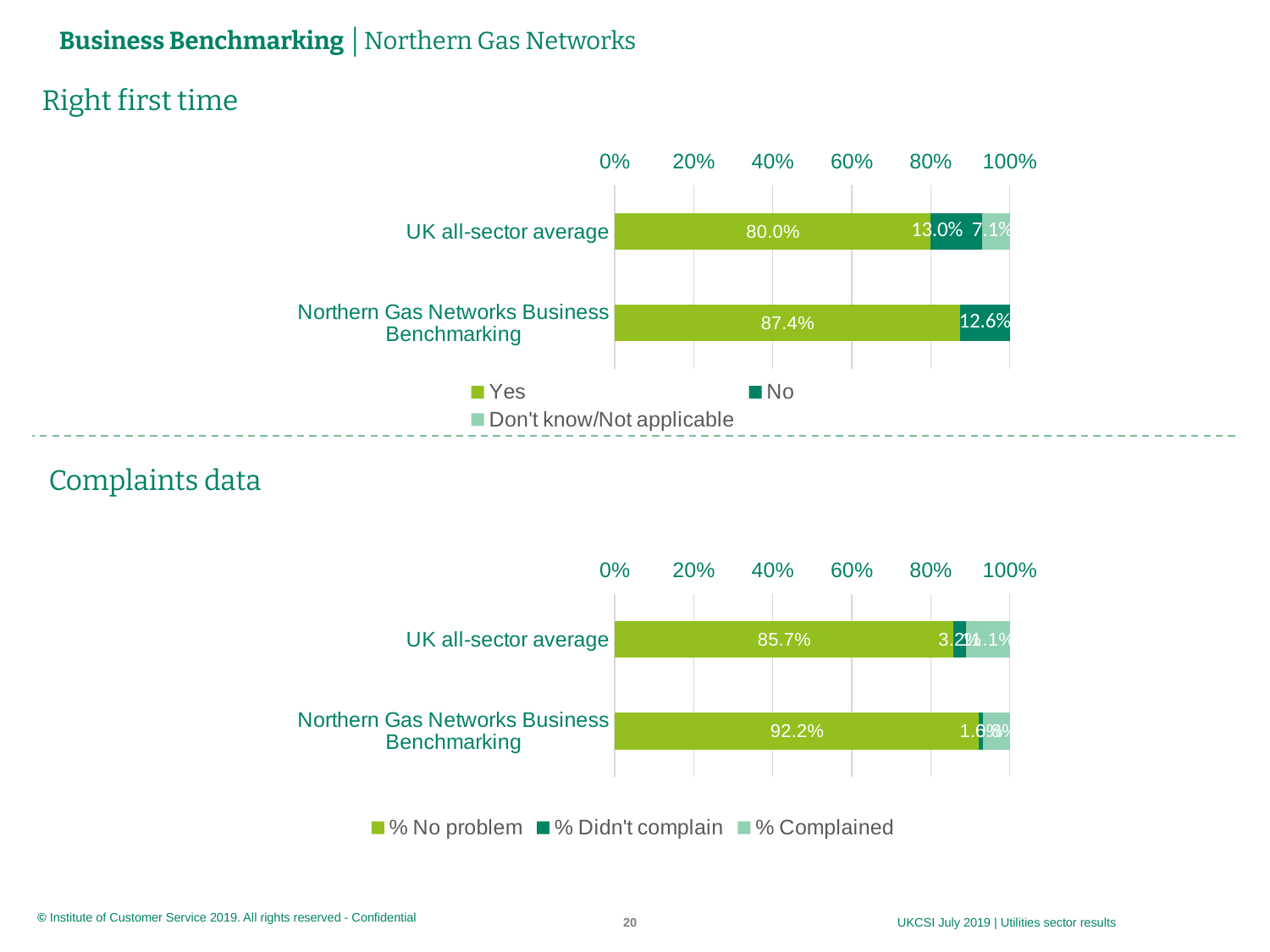

Business Benchmarking │Northern Gas Networks
Right first time

### Chart

| Category | Yes | No | Don't know/Not applicable |
|---|---|---|---|
| Northern Gas Networks Business Benchmarking | 0.8737864077669902 | 0.1262135922330097 | 0.0 |
| UK all-sector average | 0.7996025641025643 | 0.12973076923076923 | 0.07066666666666667 |
Complaints data

### Chart

| Category | % No problem | % Didn't complain | % Complained |
|---|---|---|---|
| Northern Gas Networks Business Benchmarking | 0.9223300970873787 | 0.009708737864077669 | 0.06796116504854369 |
| UK all-sector average | 0.857 | 0.03206410256410258 | 0.11093589743589743 |
UKCSI July 2019 | Utilities sector results